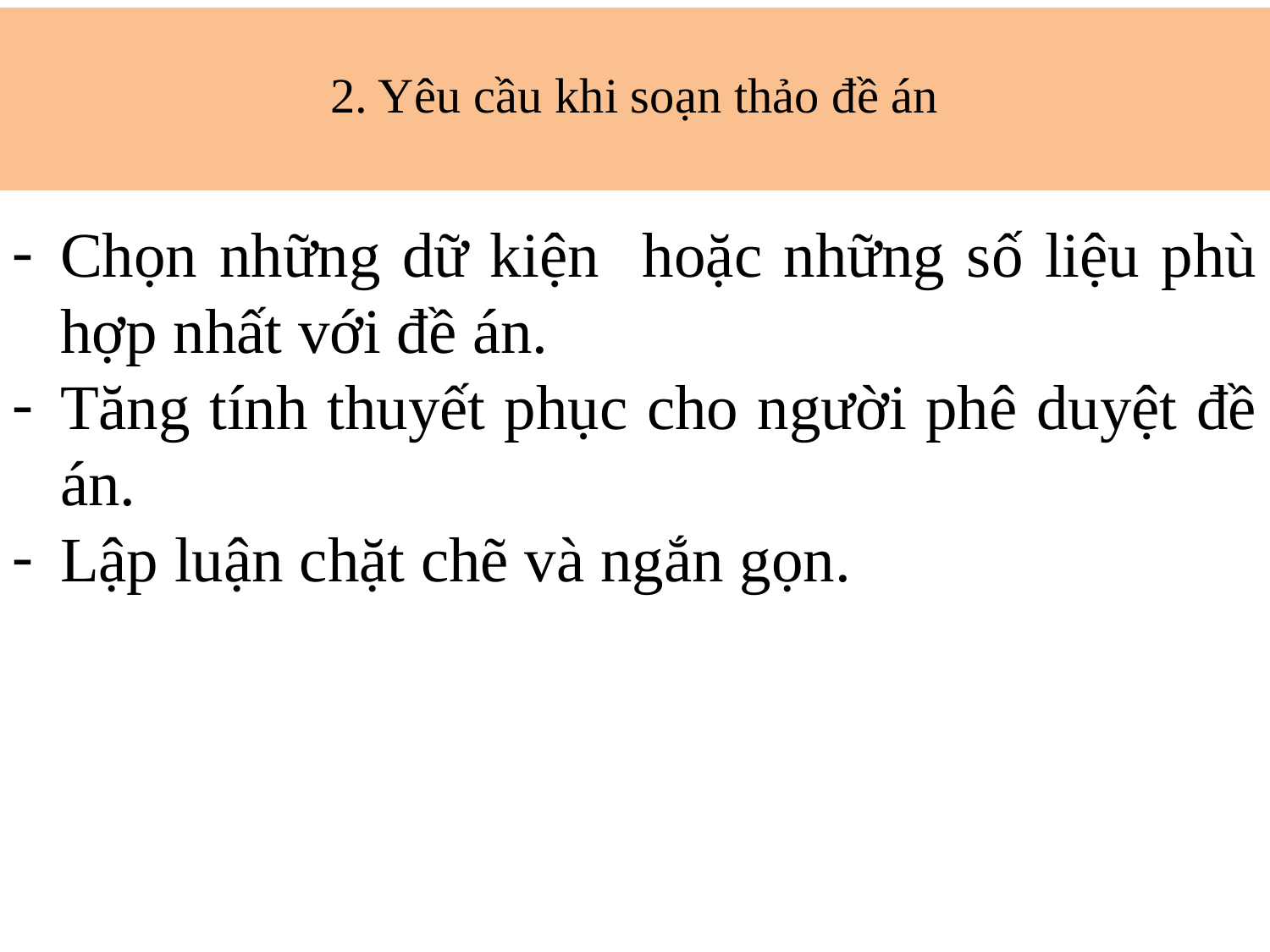

# 2. Yêu cầu khi soạn thảo đề án
Chọn những dữ kiện  hoặc những số liệu phù hợp nhất với đề án.
Tăng tính thuyết phục cho người phê duyệt đề án.
Lập luận chặt chẽ và ngắn gọn.